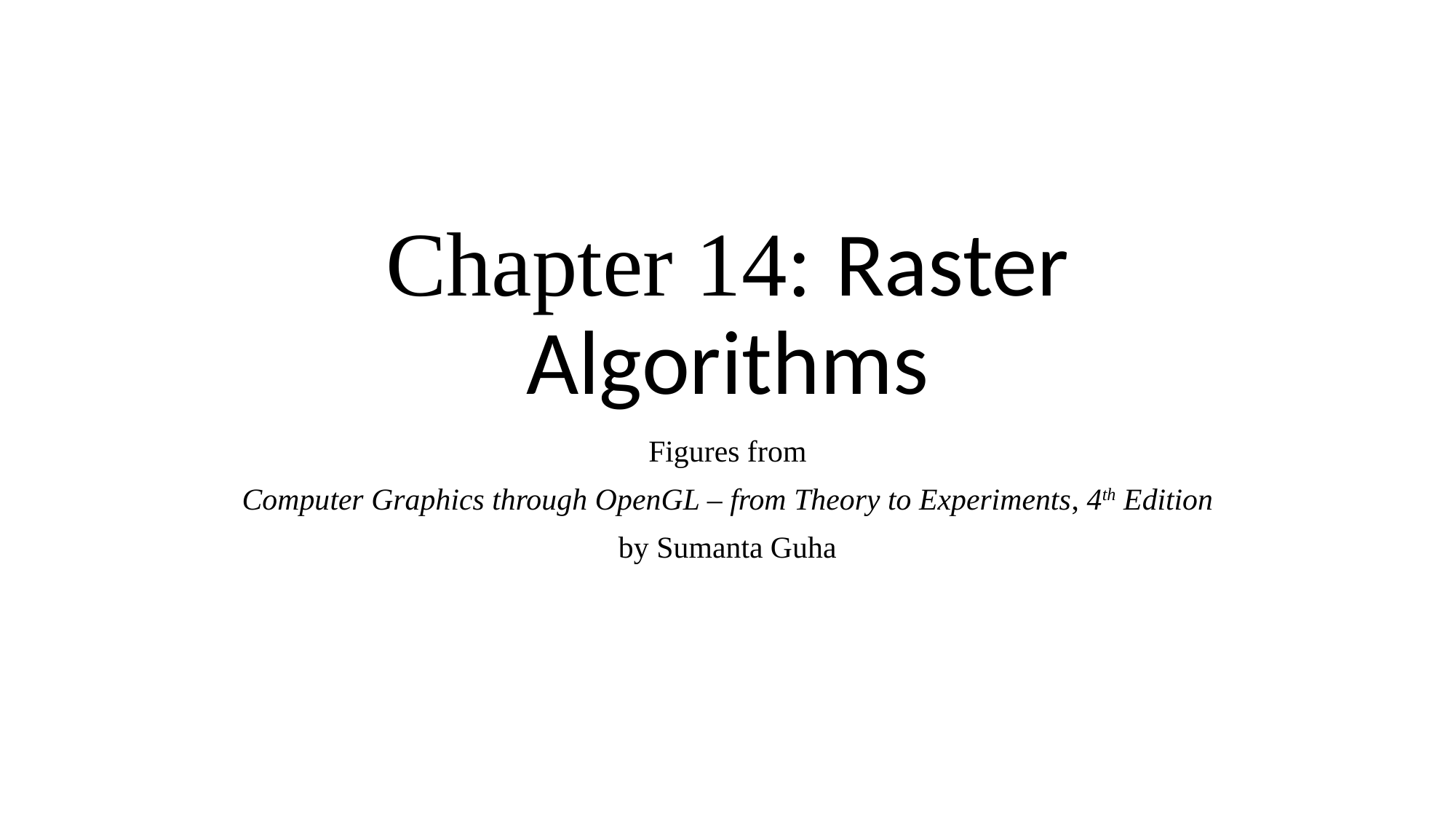

# Chapter 14: Raster Algorithms
Figures from
Computer Graphics through OpenGL – from Theory to Experiments, 4th Edition
by Sumanta Guha